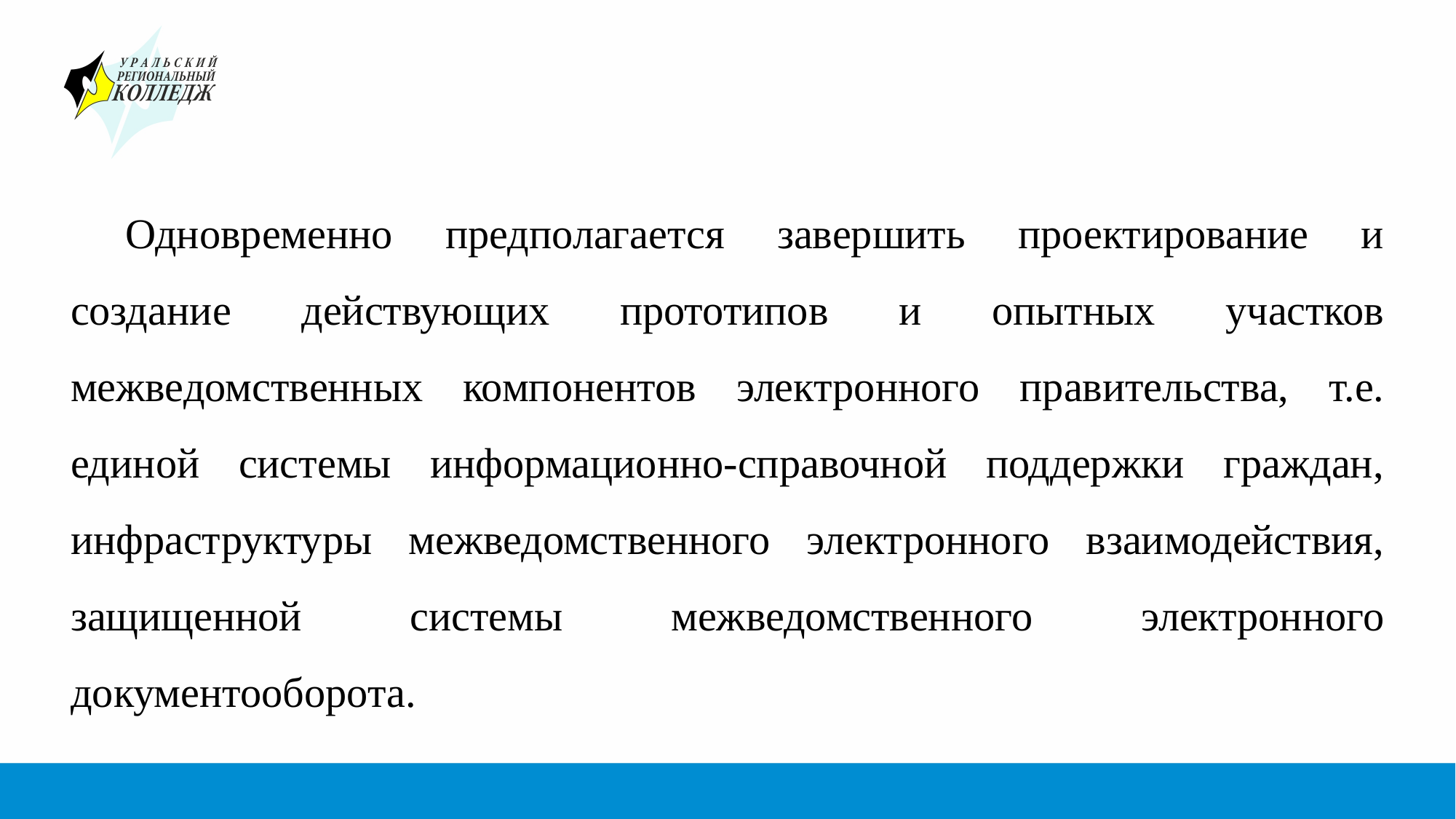

#
Одновременно предполагается завершить проектирование и создание действующих прототипов и опытных участков межведомственных компонентов электронного правительства, т.е. единой системы информационно-справочной поддержки граждан, инфраструктуры межведомственного электронного взаимодействия, защищенной системы межведомственного электронного документооборота.